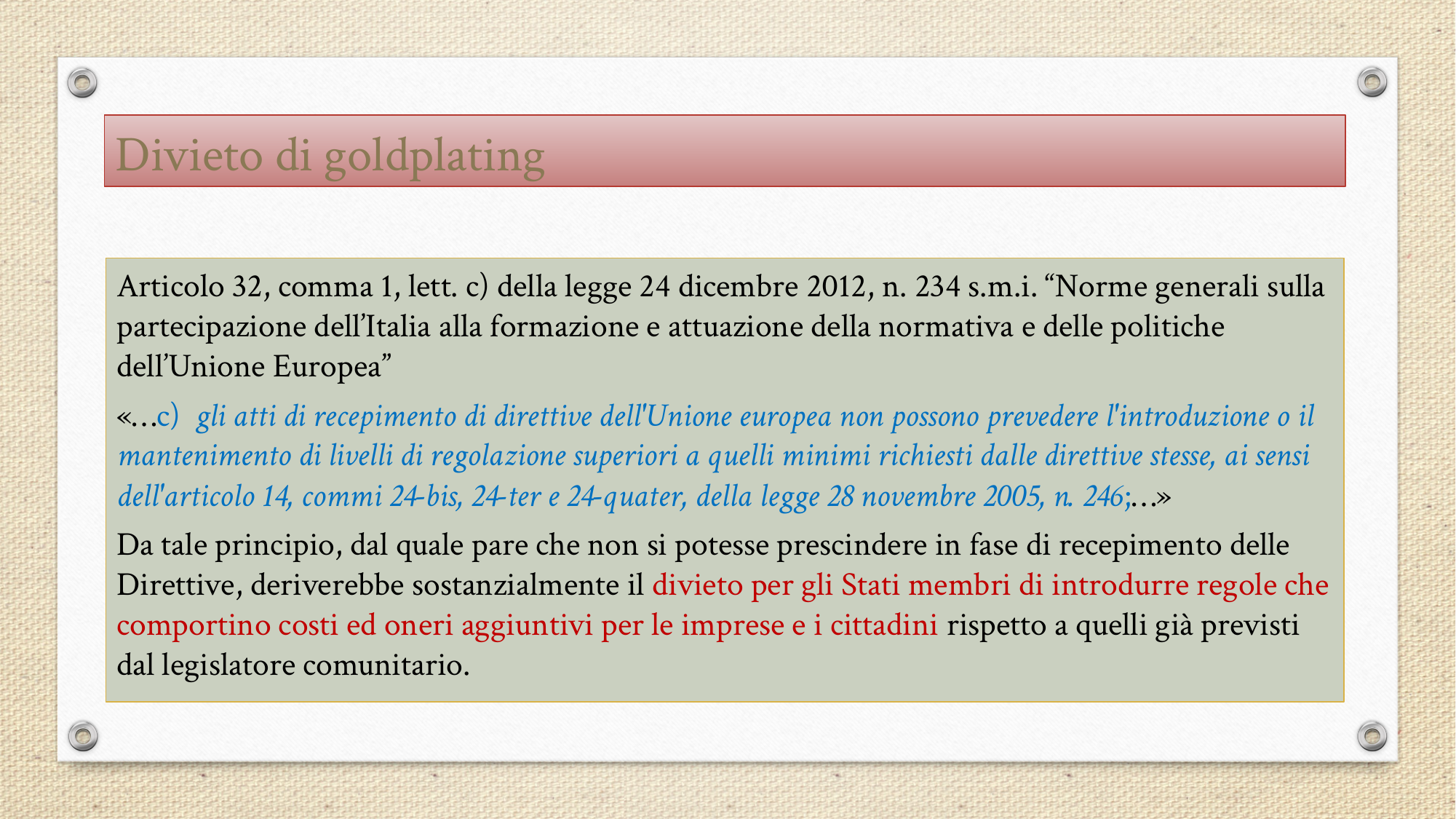

Divieto di goldplating
Articolo 32, comma 1, lett. c) della legge 24 dicembre 2012, n. 234 s.m.i. “Norme generali sulla partecipazione dell’Italia alla formazione e attuazione della normativa e delle politiche dell’Unione Europea”
«…c)  gli atti di recepimento di direttive dell'Unione europea non possono prevedere l'introduzione o il mantenimento di livelli di regolazione superiori a quelli minimi richiesti dalle direttive stesse, ai sensi dell'articolo 14, commi 24-bis, 24-ter e 24-quater, della legge 28 novembre 2005, n. 246;…»
Da tale principio, dal quale pare che non si potesse prescindere in fase di recepimento delle Direttive, deriverebbe sostanzialmente il divieto per gli Stati membri di introdurre regole che comportino costi ed oneri aggiuntivi per le imprese e i cittadini rispetto a quelli già previsti dal legislatore comunitario.